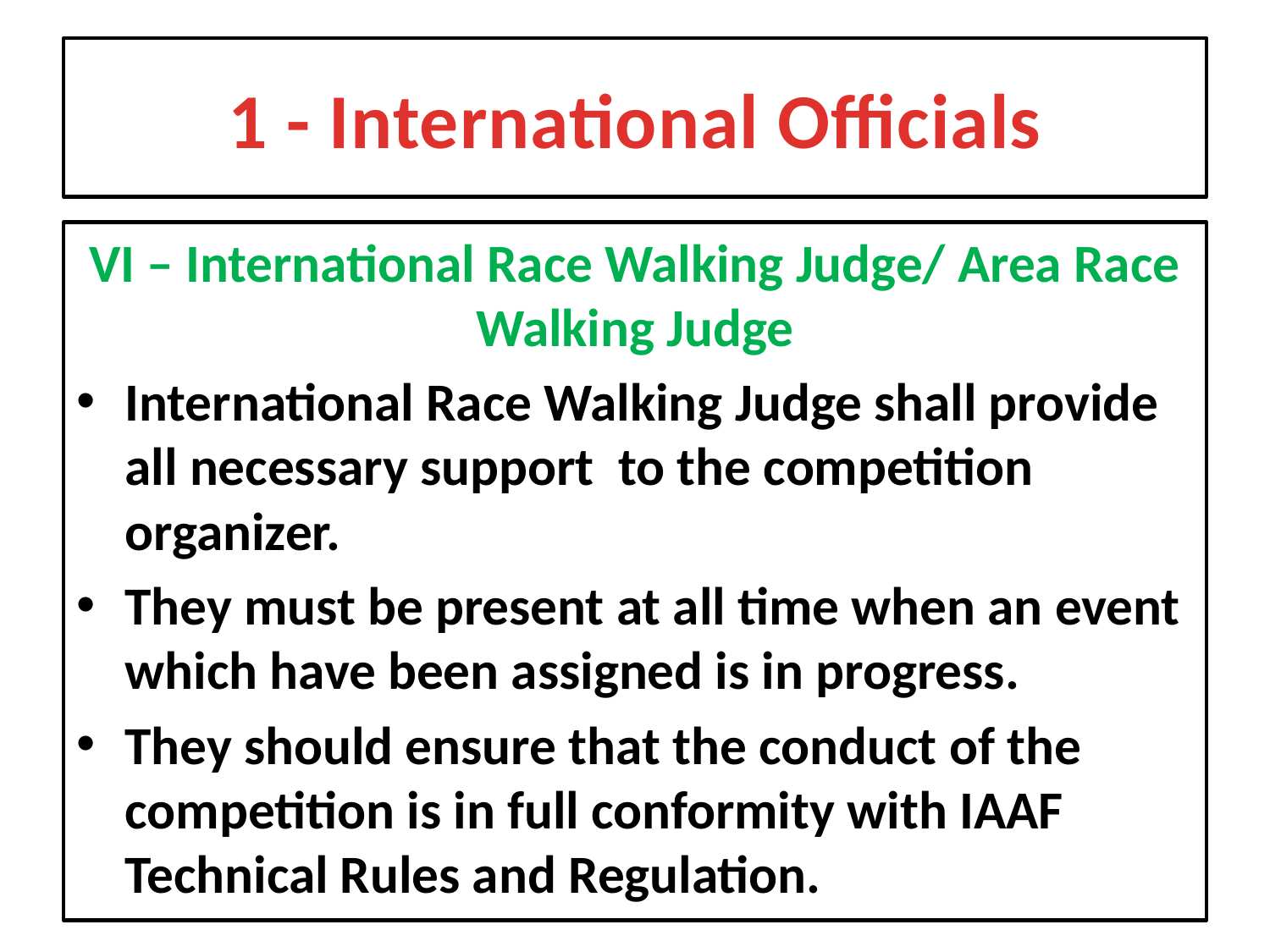

# 1 - International Officials
VI – International Race Walking Judge/ Area Race Walking Judge
International Race Walking Judge shall provide all necessary support  to the competition organizer.
They must be present at all time when an event which have been assigned is in progress.
They should ensure that the conduct of the competition is in full conformity with IAAF Technical Rules and Regulation.